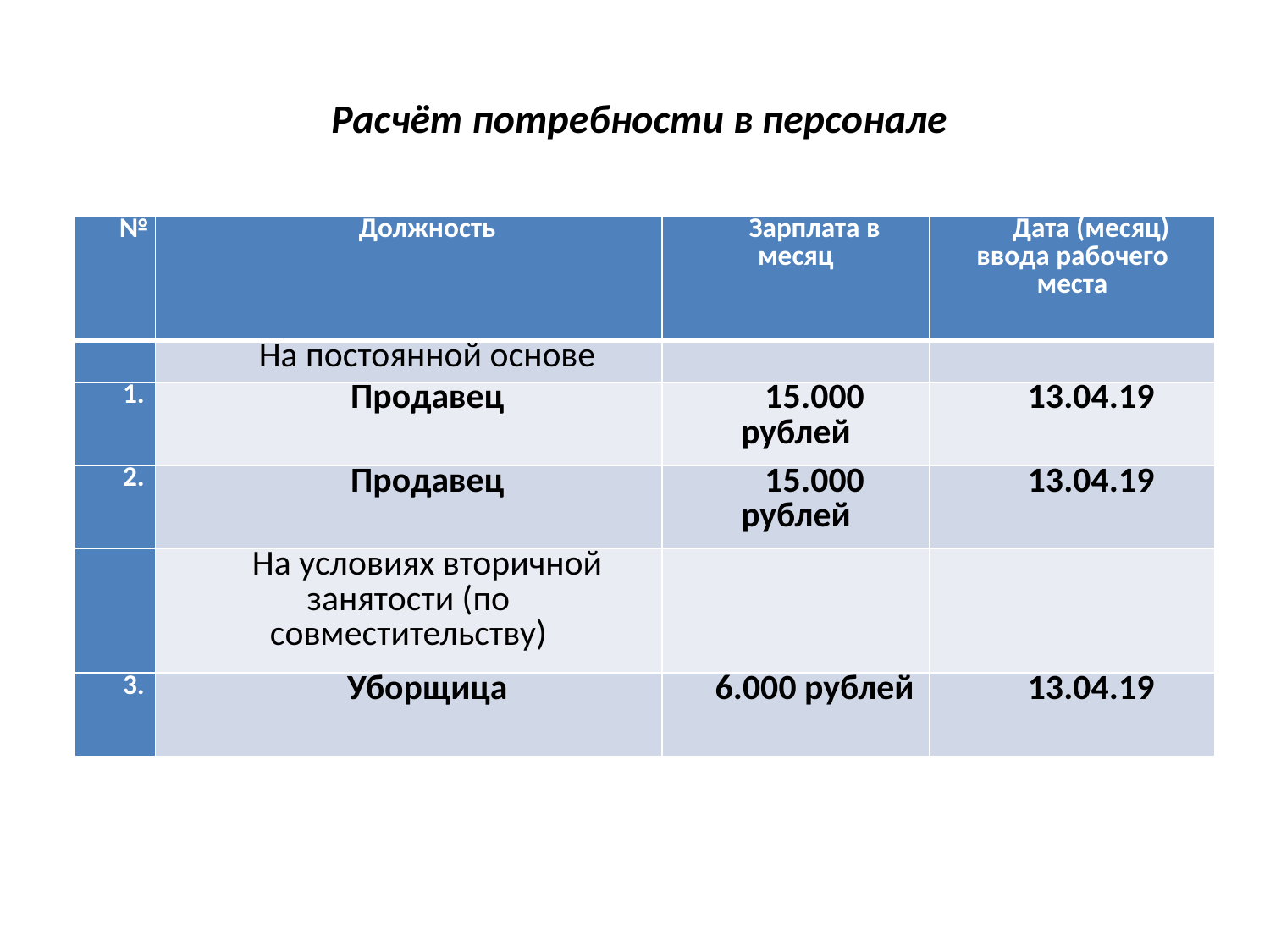

# Расчёт потребности в персонале
| № | Должность | Зарплата в месяц | Дата (месяц) ввода рабочего места |
| --- | --- | --- | --- |
|  | На постоянной основе |  |  |
| 1. | Продавец | 15.000 рублей | 13.04.19 |
| 2. | Продавец | 15.000 рублей | 13.04.19 |
|  | На условиях вторичной занятости (по совместительству) |  |  |
| 3. | Уборщица | 6.000 рублей | 13.04.19 |